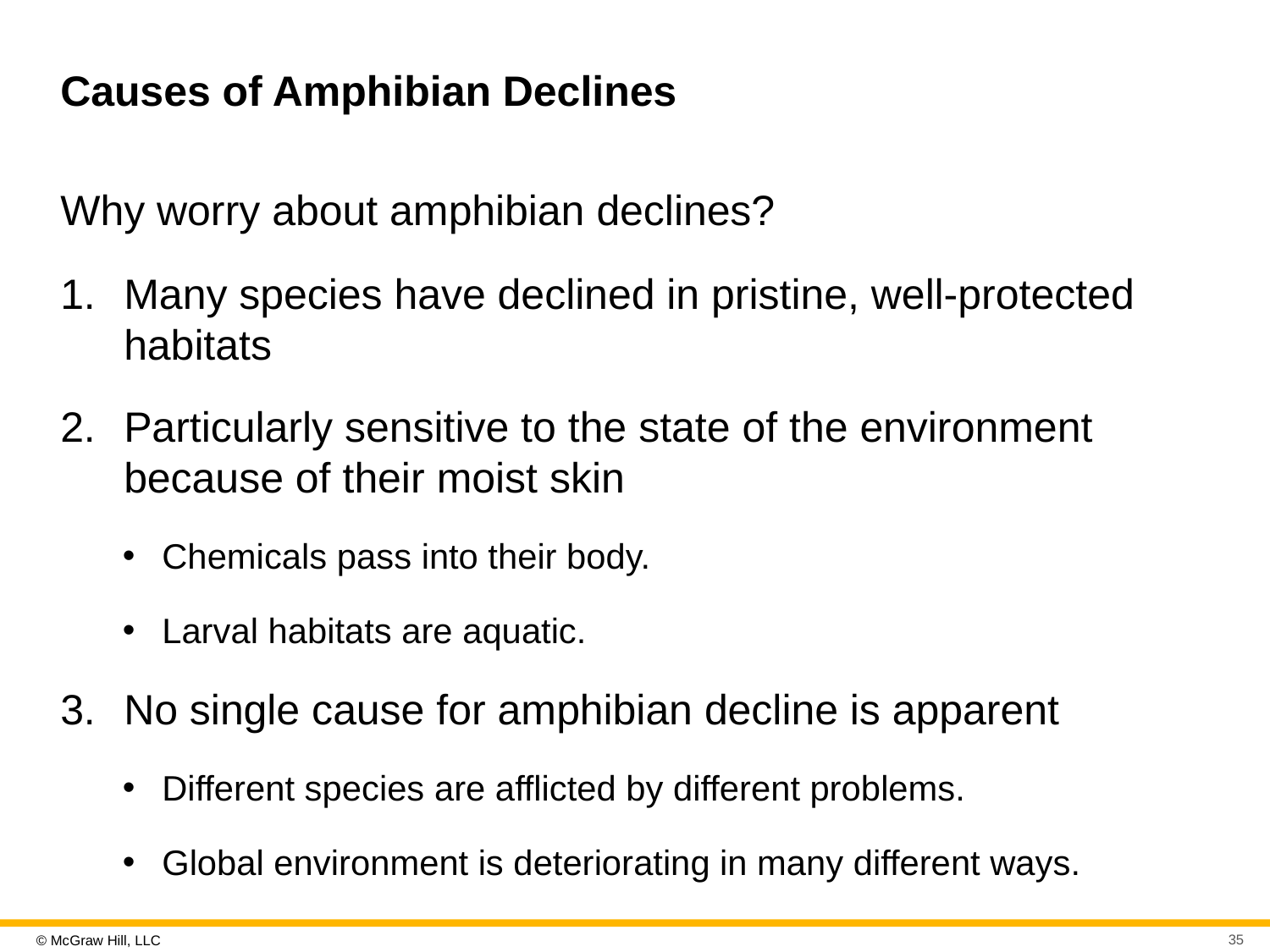

# Causes of Amphibian Declines
Why worry about amphibian declines?
Many species have declined in pristine, well-protected habitats
Particularly sensitive to the state of the environment because of their moist skin
Chemicals pass into their body.
Larval habitats are aquatic.
No single cause for amphibian decline is apparent
Different species are afflicted by different problems.
Global environment is deteriorating in many different ways.
35